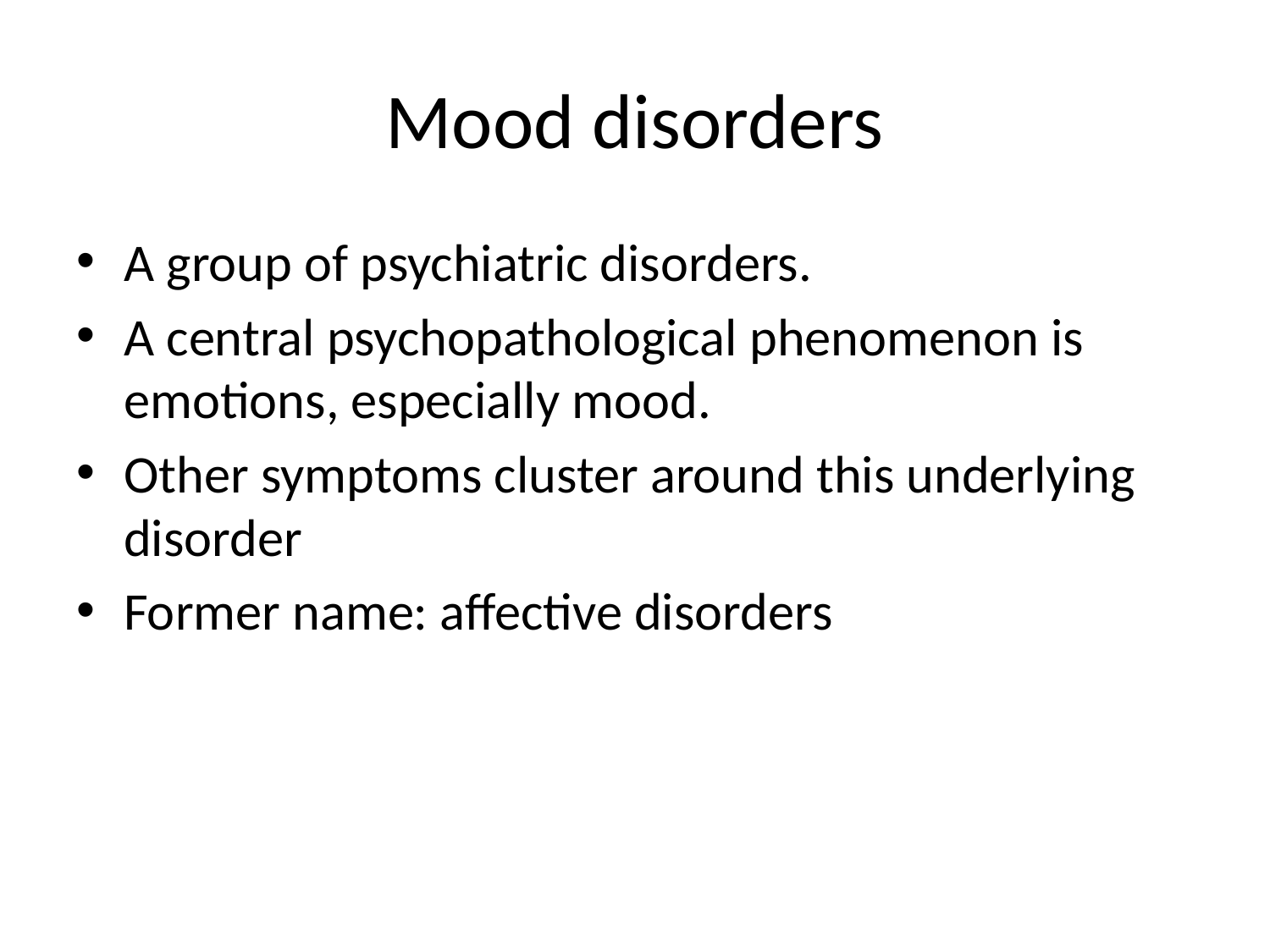

# Mood disorders
A group of psychiatric disorders.
A central psychopathological phenomenon is emotions, especially mood.
Other symptoms cluster around this underlying disorder
Former name: affective disorders